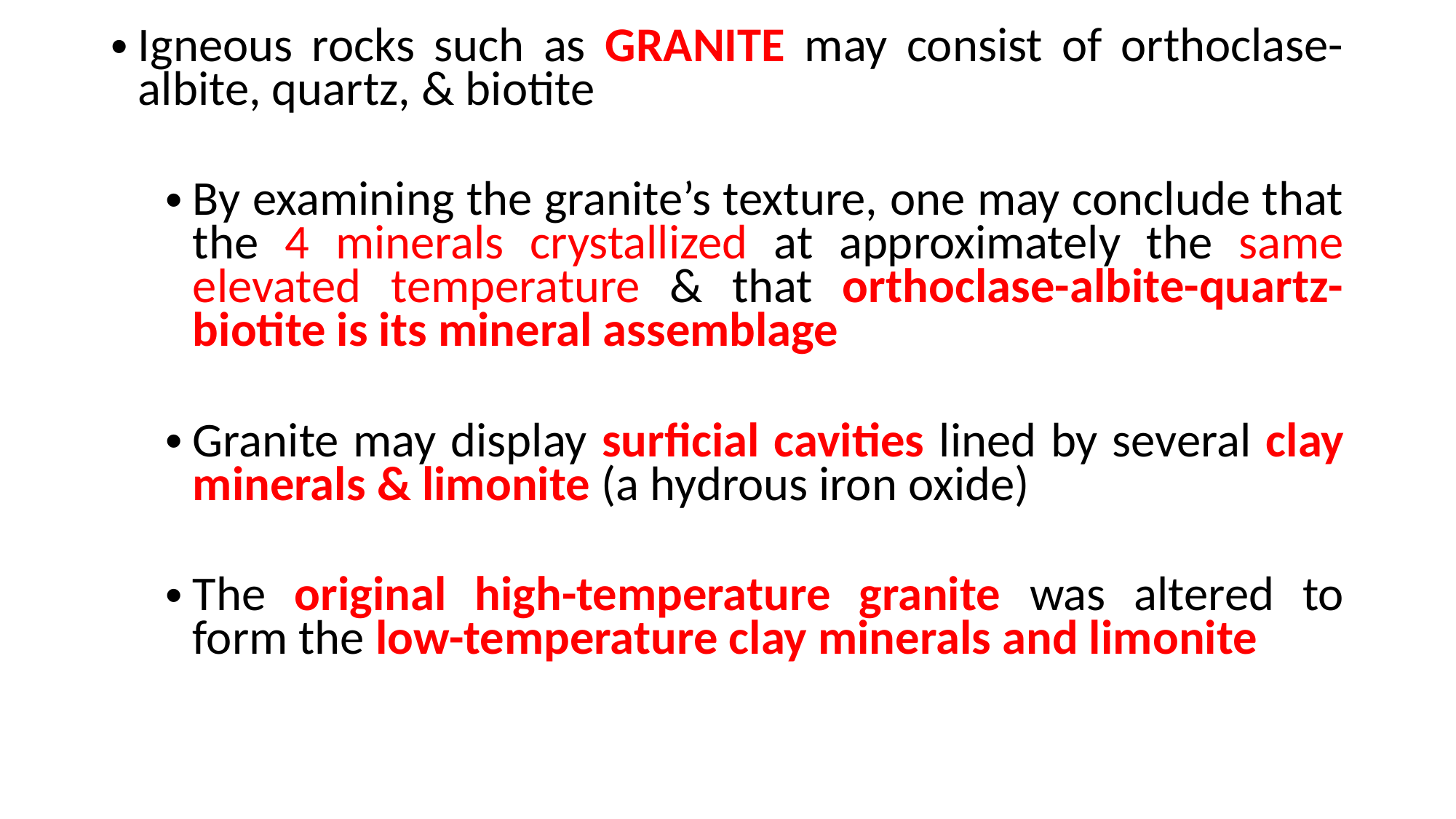

Igneous rocks such as GRANITE may consist of orthoclase- albite, quartz, & biotite

By examining the granite’s texture, one may conclude that the 4 minerals crystallized at approximately the same elevated temperature & that orthoclase-albite-quartz-biotite is its mineral assemblage

Granite may display surficial cavities lined by several clay minerals & limonite (a hydrous iron oxide)

The original high-temperature granite was altered to form the low-temperature clay minerals and limonite